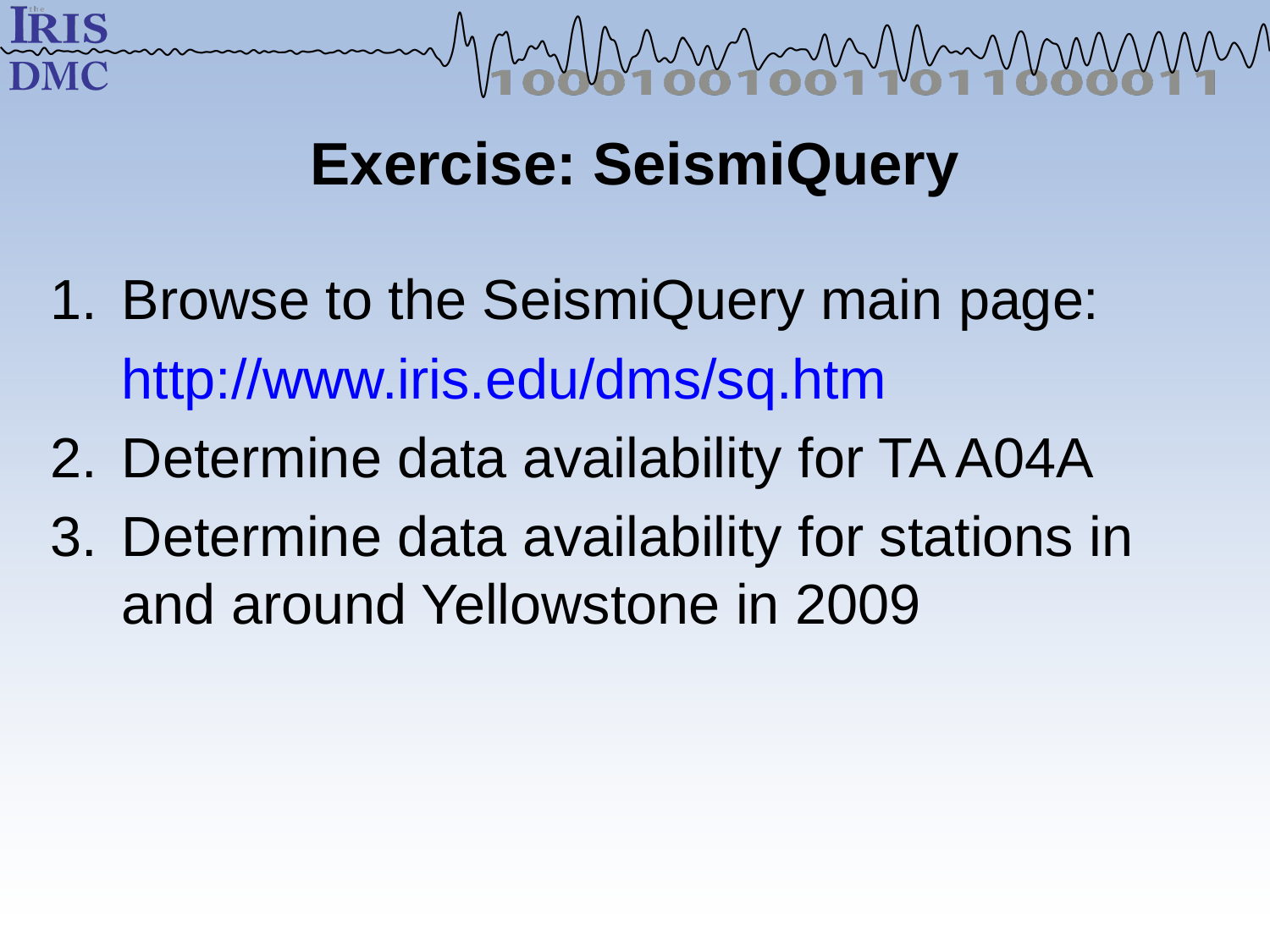

# Exercise: SeismiQuery
Browse to the SeismiQuery main page:
	http://www.iris.edu/dms/sq.htm
Determine data availability for TA A04A
Determine data availability for stations in and around Yellowstone in 2009